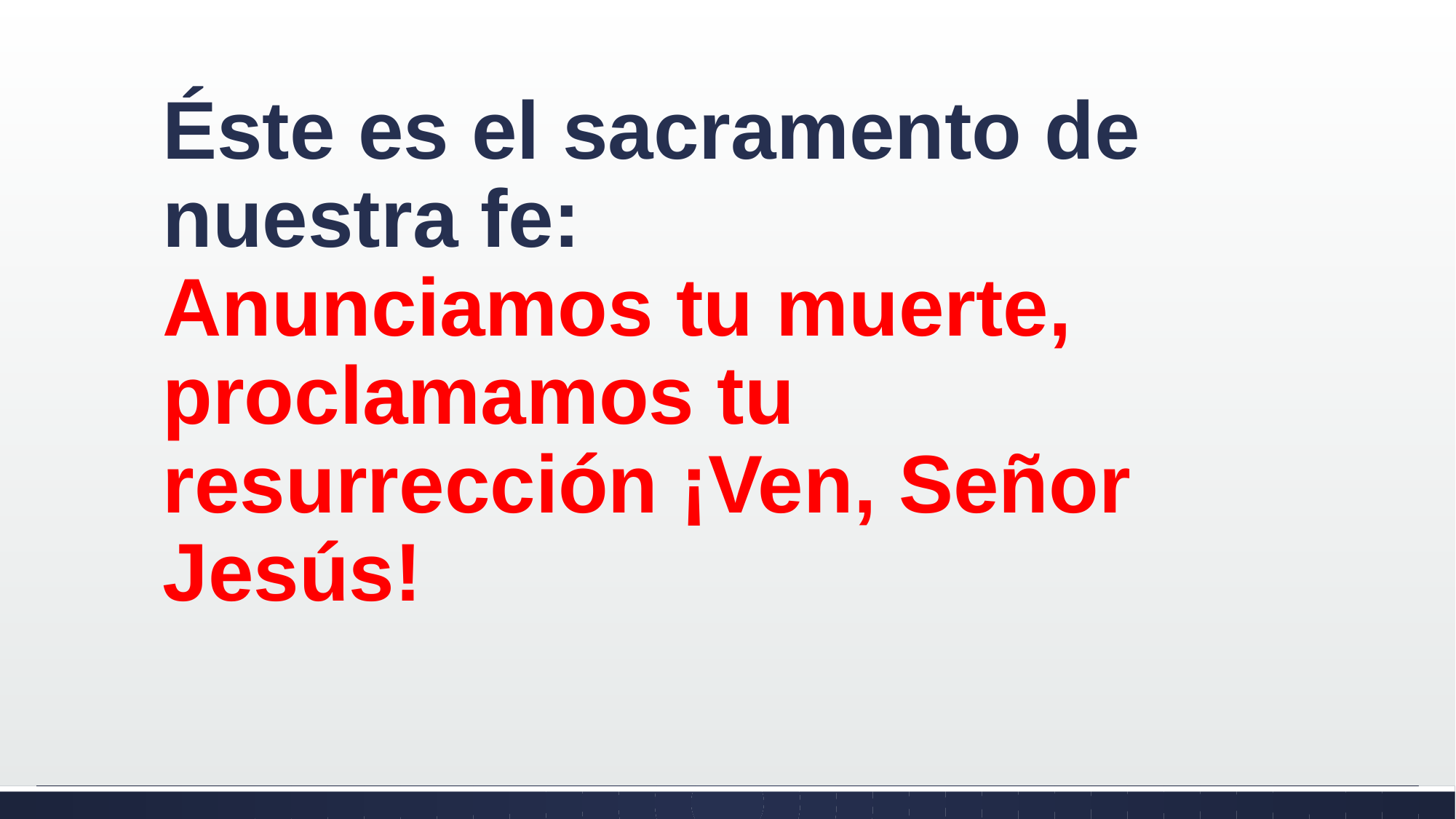

# Éste es el sacramento de nuestra fe: Anunciamos tu muerte, proclamamos tu resurrección ¡Ven, Señor Jesús!